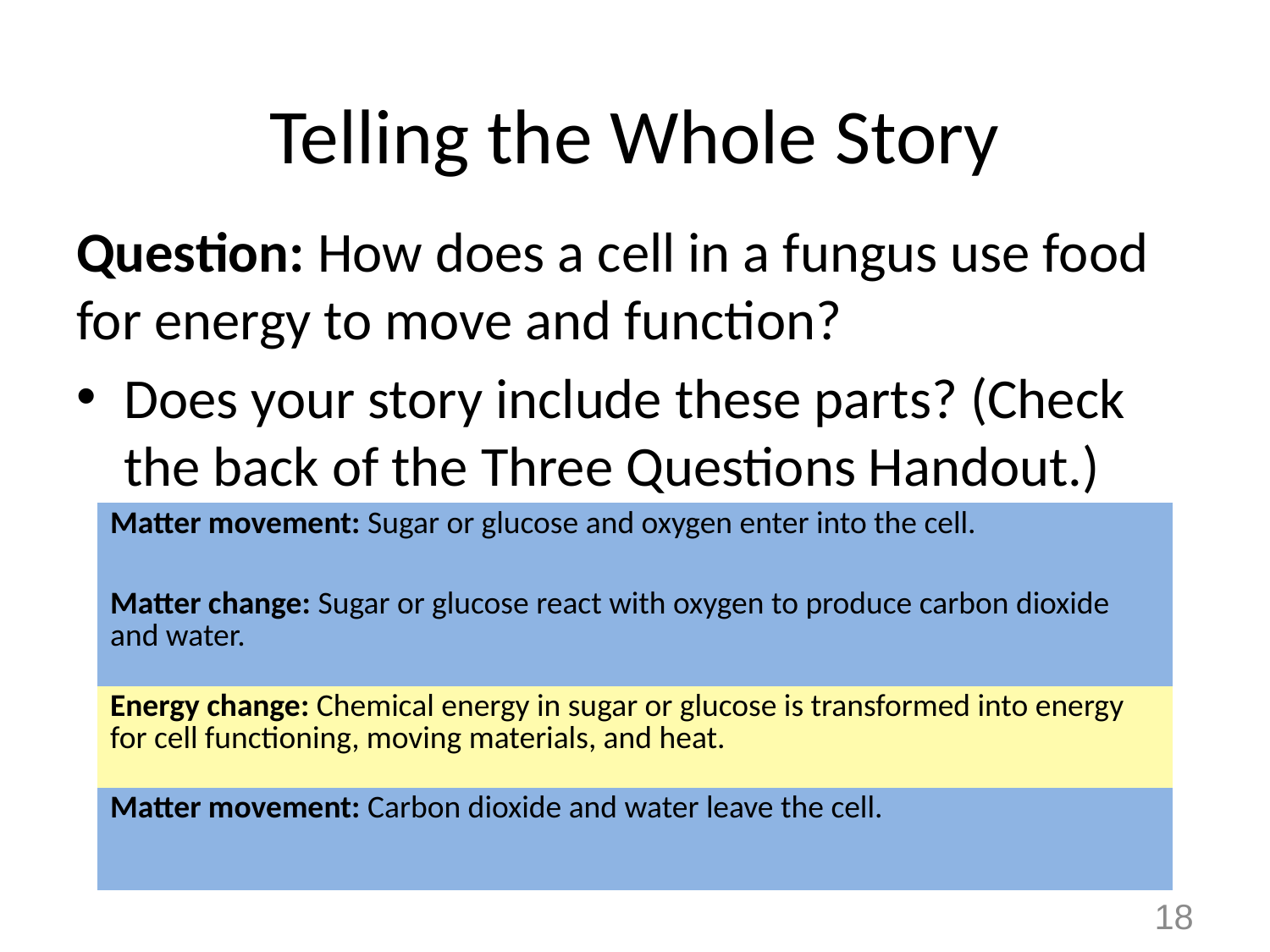

# Telling the Whole Story
Question: How does a cell in a fungus use food for energy to move and function?
Does your story include these parts? (Check the back of the Three Questions Handout.)

| Matter movement: Sugar or glucose and oxygen enter into the cell. |
| --- |
| Matter change: Sugar or glucose react with oxygen to produce carbon dioxide and water. |
| Energy change: Chemical energy in sugar or glucose is transformed into energy for cell functioning, moving materials, and heat. |
| Matter movement: Carbon dioxide and water leave the cell. |
18